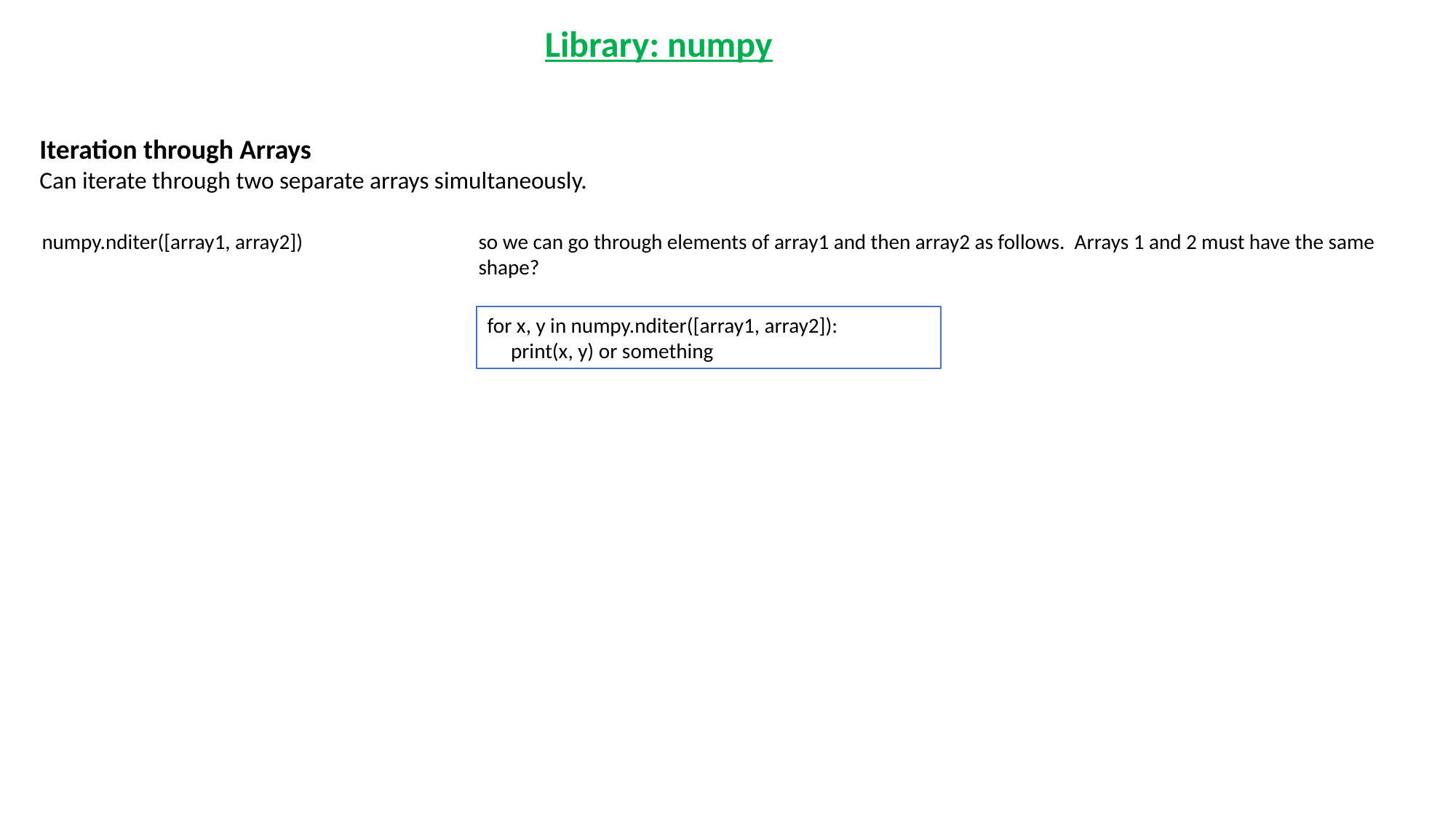

Library: numpy
Iteration through Arrays
Can iterate through two separate arrays simultaneously.
numpy.nditer([array1, array2])		so we can go through elements of array1 and then array2 as follows.  Arrays 1 and 2 must have the same
				shape?
for x, y in numpy.nditer([array1, array2]):
     print(x, y) or something